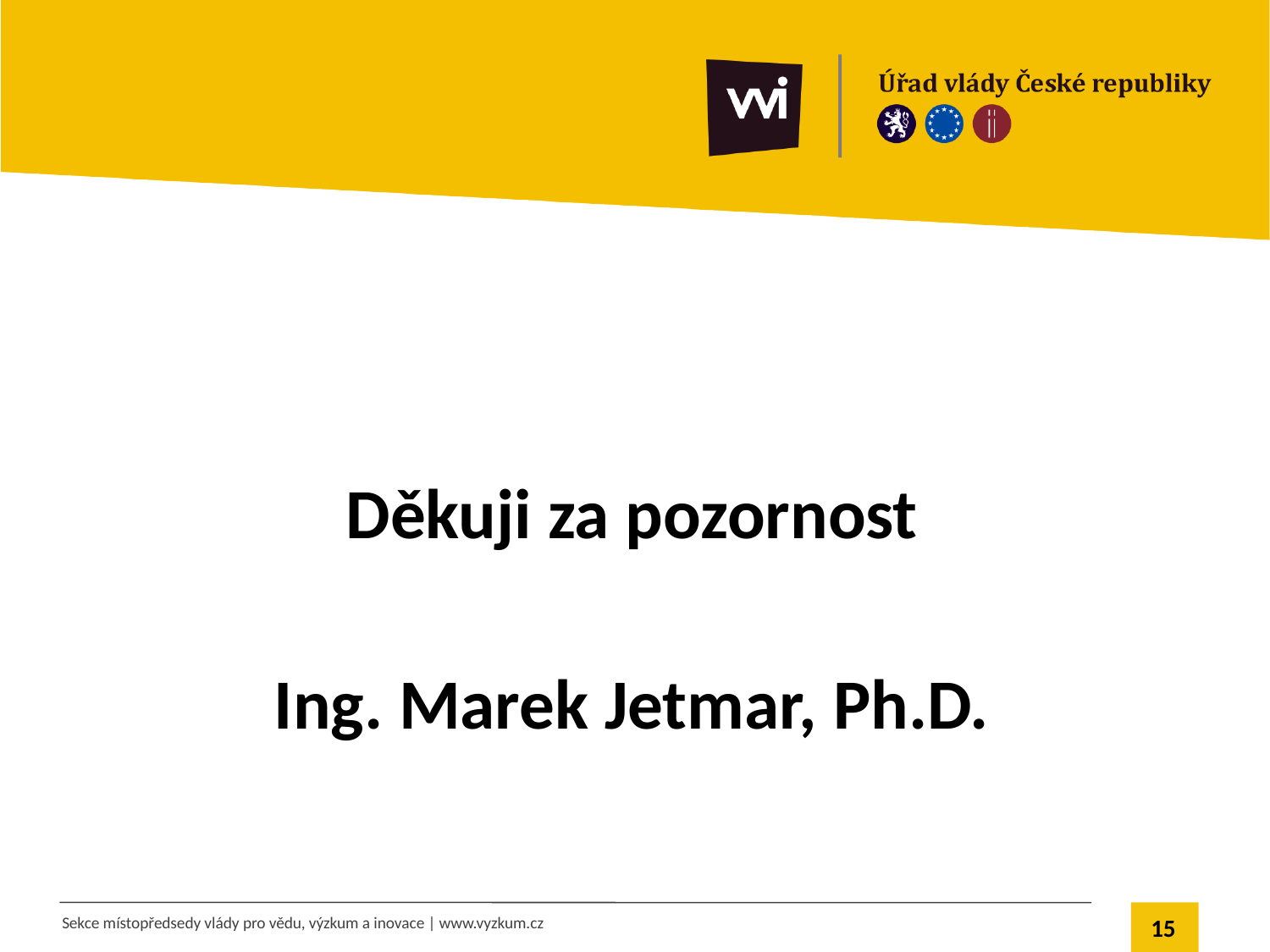

#

Děkuji za pozornost

Ing. Marek Jetmar, Ph.D.
15